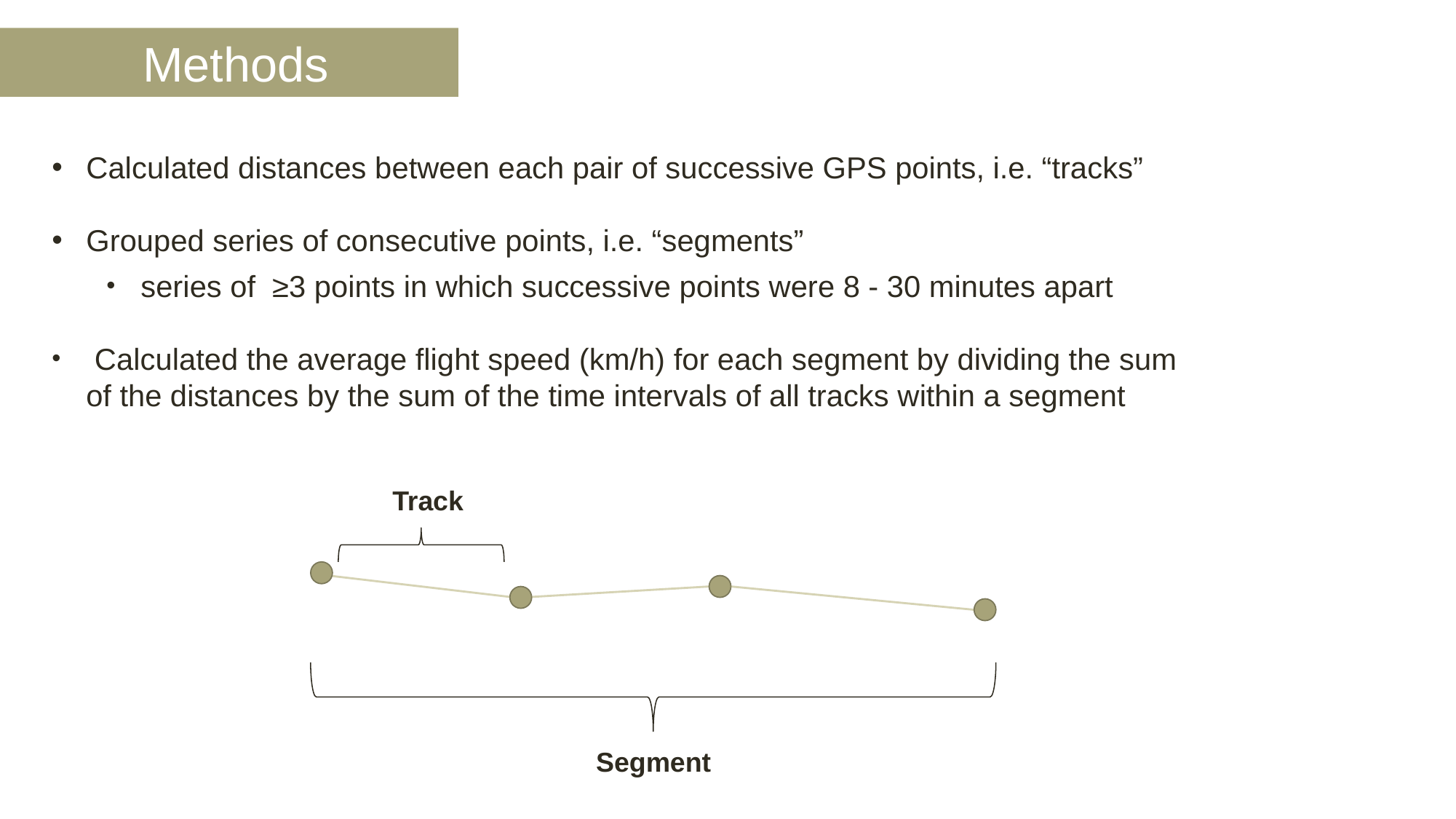

Methods
Calculated distances between each pair of successive GPS points, i.e. “tracks”
Grouped series of consecutive points, i.e. “segments”
series of  ≥3 points in which successive points were 8 - 30 minutes apart
 Calculated the average flight speed (km/h) for each segment by dividing the sum of the distances by the sum of the time intervals of all tracks within a segment

Track

Segment